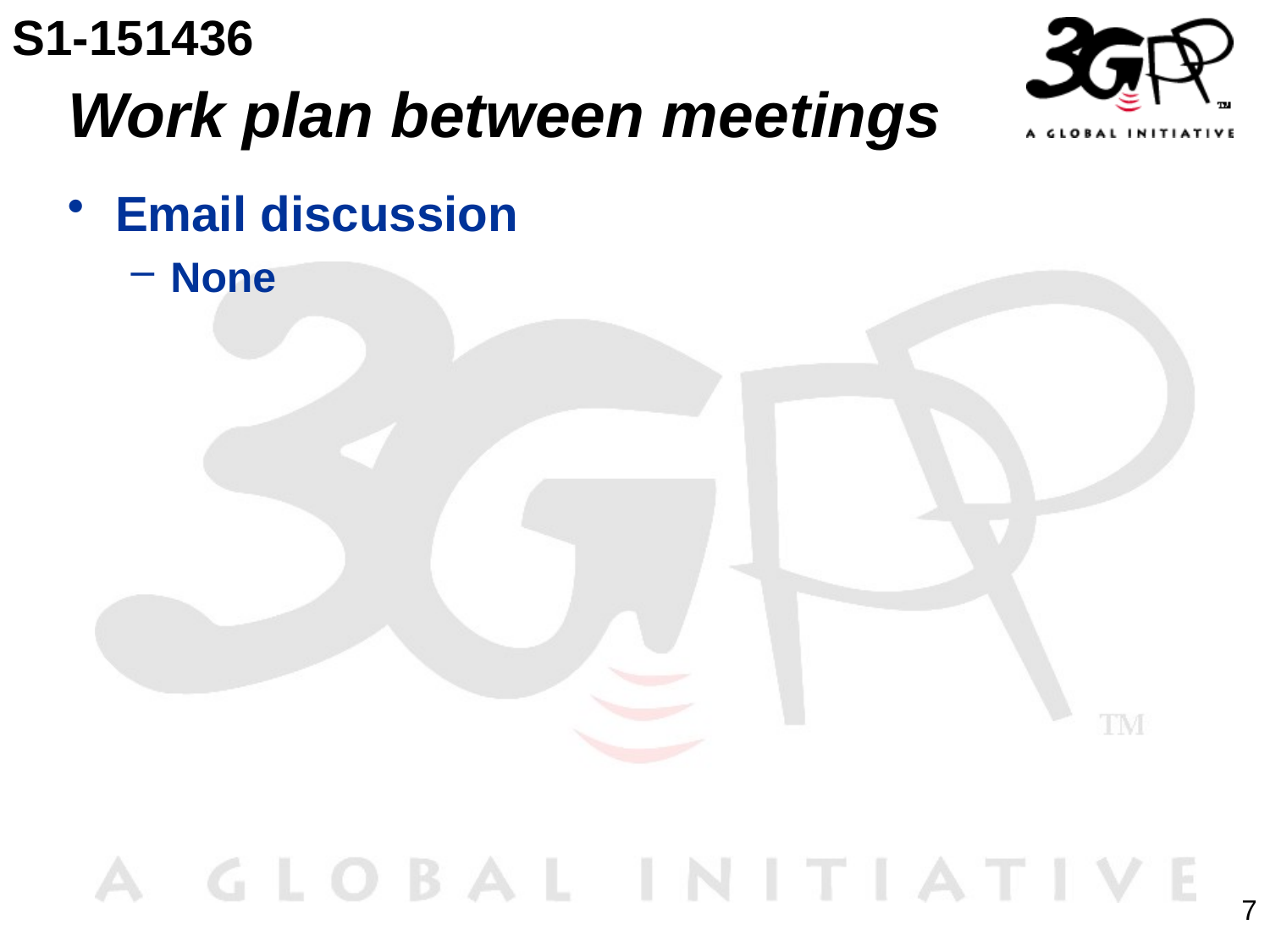

S1-151436
# Work plan between meetings
Email discussion
None
7